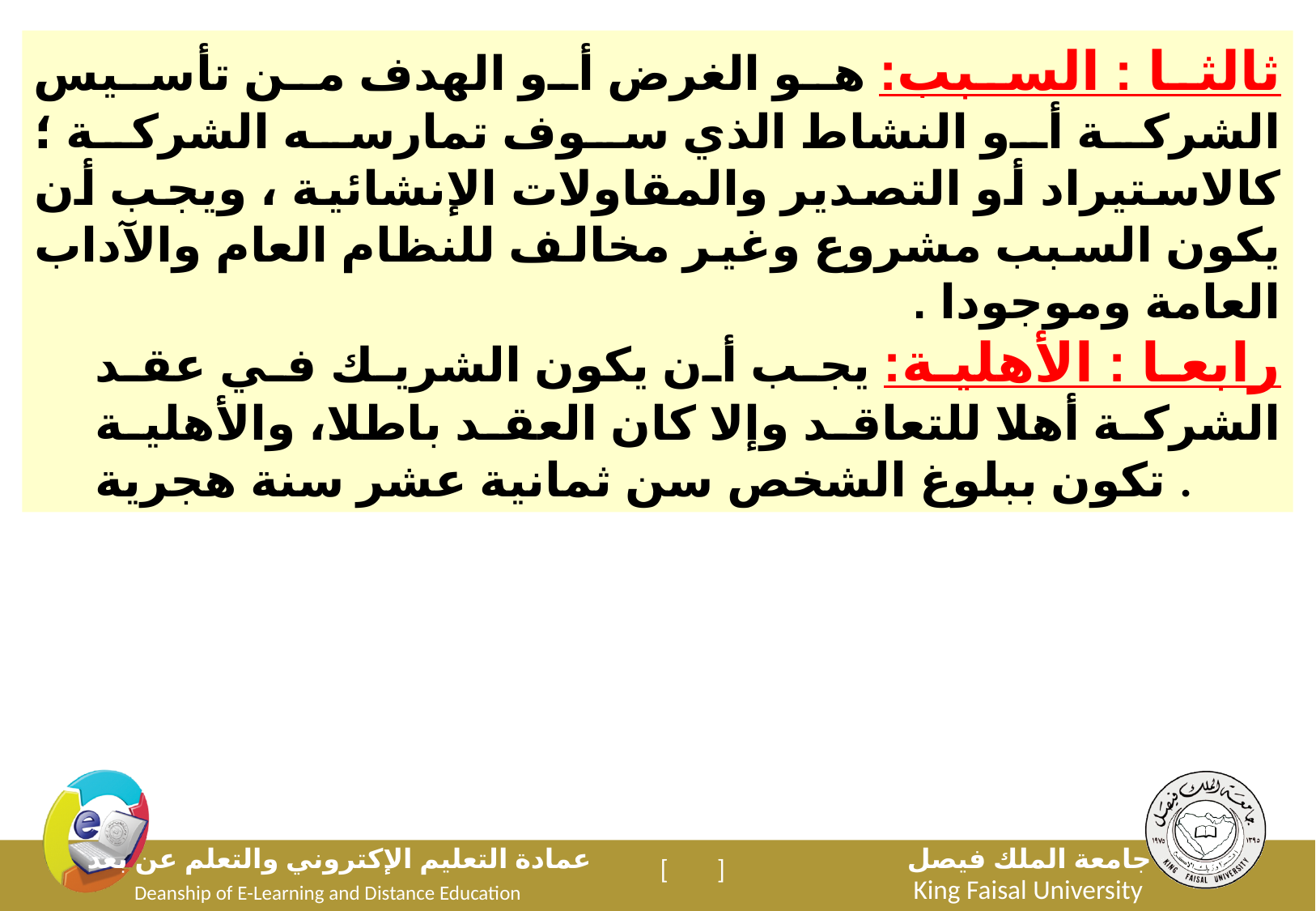

ثالثا : السبب: هو الغرض أو الهدف من تأسيس الشركة أو النشاط الذي سوف تمارسه الشركة ؛ كالاستيراد أو التصدير والمقاولات الإنشائية ، ويجب أن يكون السبب مشروع وغير مخالف للنظام العام والآداب العامة وموجودا .
رابعا : الأهلية: يجب أن يكون الشريك في عقد الشركة أهلا للتعاقد وإلا كان العقد باطلا، والأهلية تكون ببلوغ الشخص سن ثمانية عشر سنة هجرية .